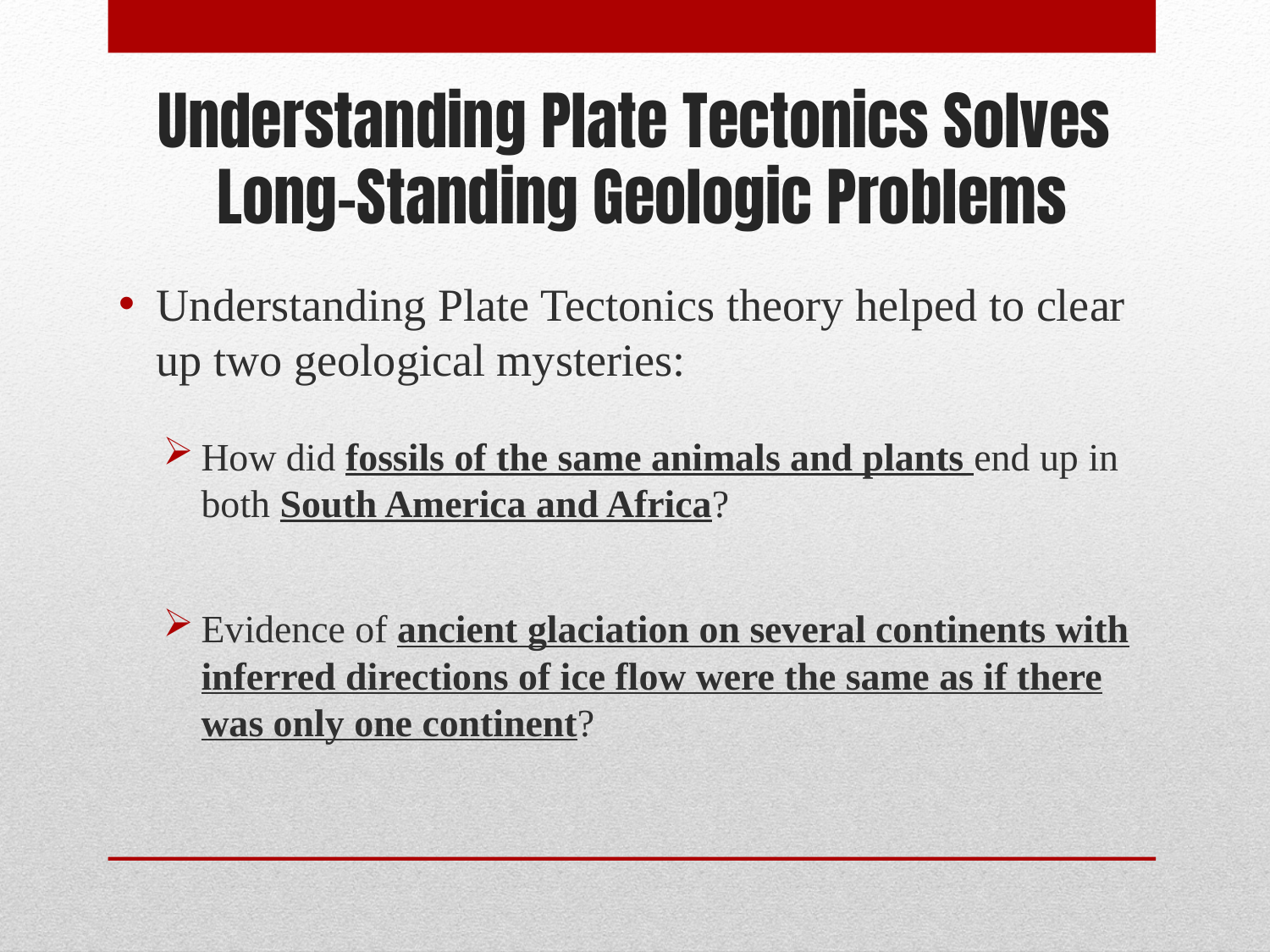

Understanding Plate Tectonics Solves
 Long-Standing Geologic Problems
Understanding Plate Tectonics theory helped to clear up two geological mysteries:

How did fossils of the same animals and plants end up in both South America and Africa?

Evidence of ancient glaciation on several continents with inferred directions of ice flow were the same as if there was only one continent?